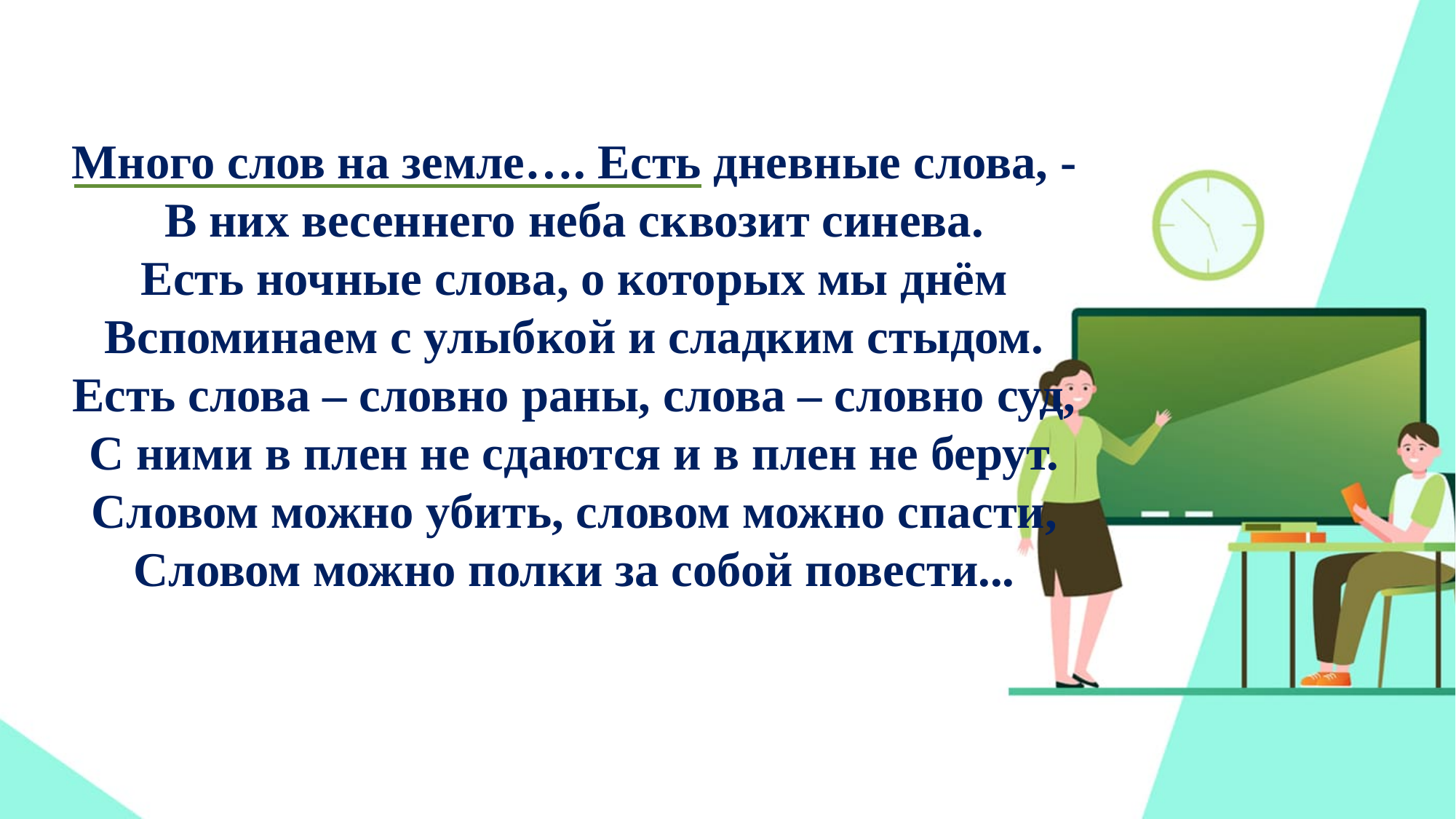

Много слов на земле…. Есть дневные слова, -
В них весеннего неба сквозит синева.
Есть ночные слова, о которых мы днём
Вспоминаем с улыбкой и сладким стыдом.
Есть слова – словно раны, слова – словно суд,
С ними в плен не сдаются и в плен не берут.
Словом можно убить, словом можно спасти,
Словом можно полки за собой повести...